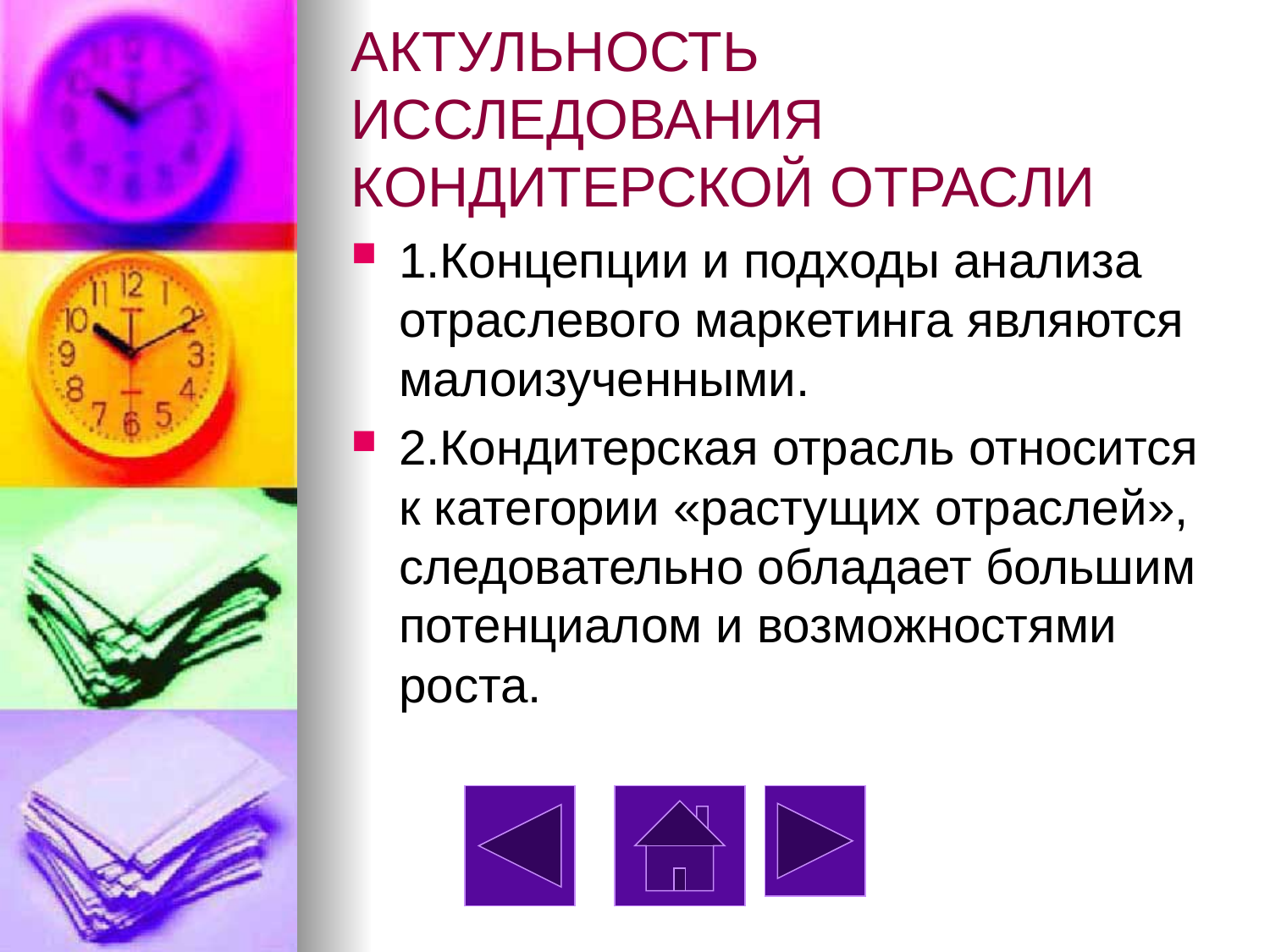

# АКТУЛЬНОСТЬ ИССЛЕДОВАНИЯ КОНДИТЕРСКОЙ ОТРАСЛИ
1.Концепции и подходы анализа отраслевого маркетинга являются малоизученными.
2.Кондитерская отрасль относится к категории «растущих отраслей», следовательно обладает большим потенциалом и возможностями роста.